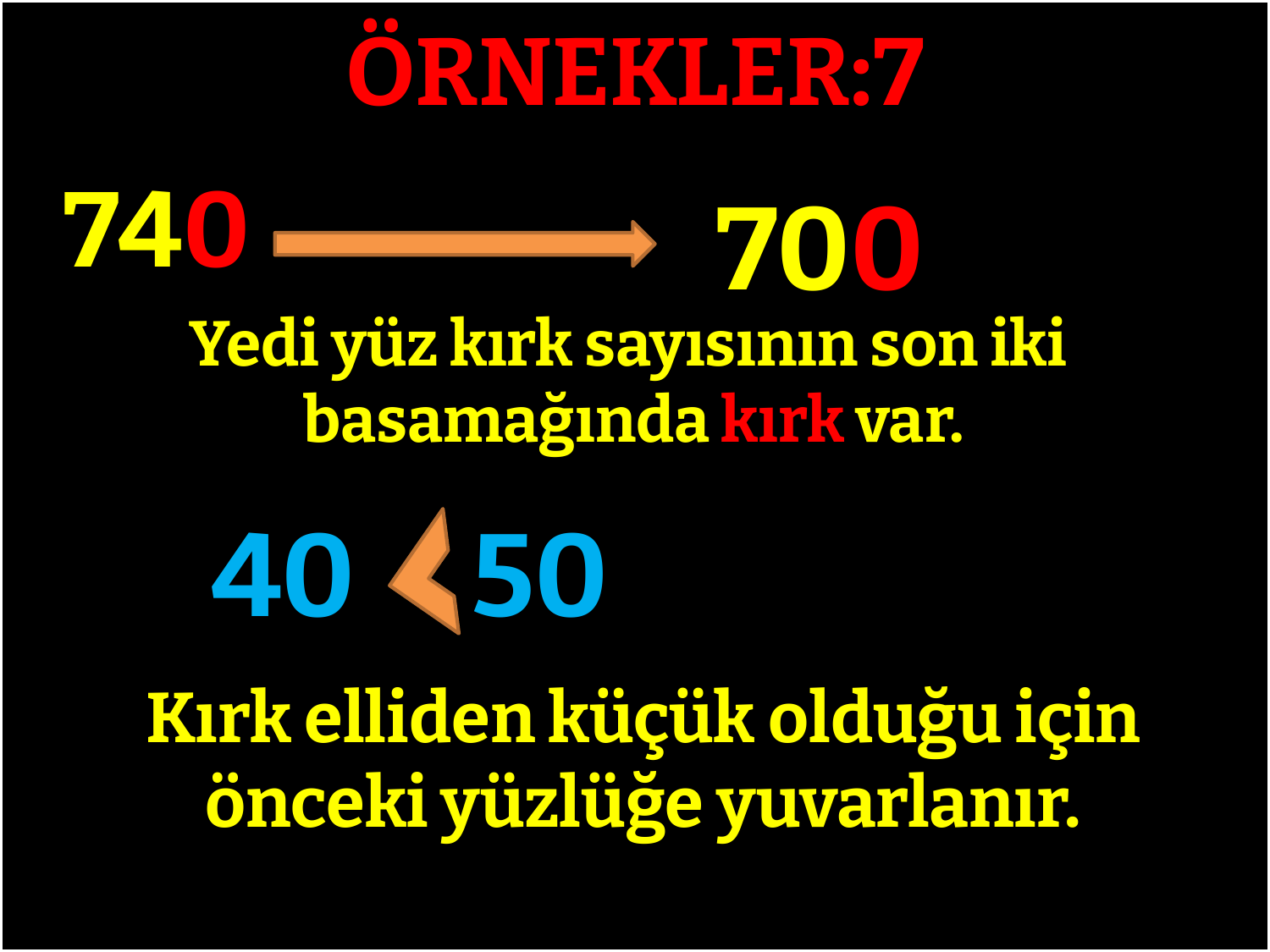

ÖRNEKLER:7
740
700

#
Yedi yüz kırk sayısının son iki  basamağında kırk var.
40
50

Kırk elliden küçük olduğu için önceki yüzlüğe yuvarlanır.